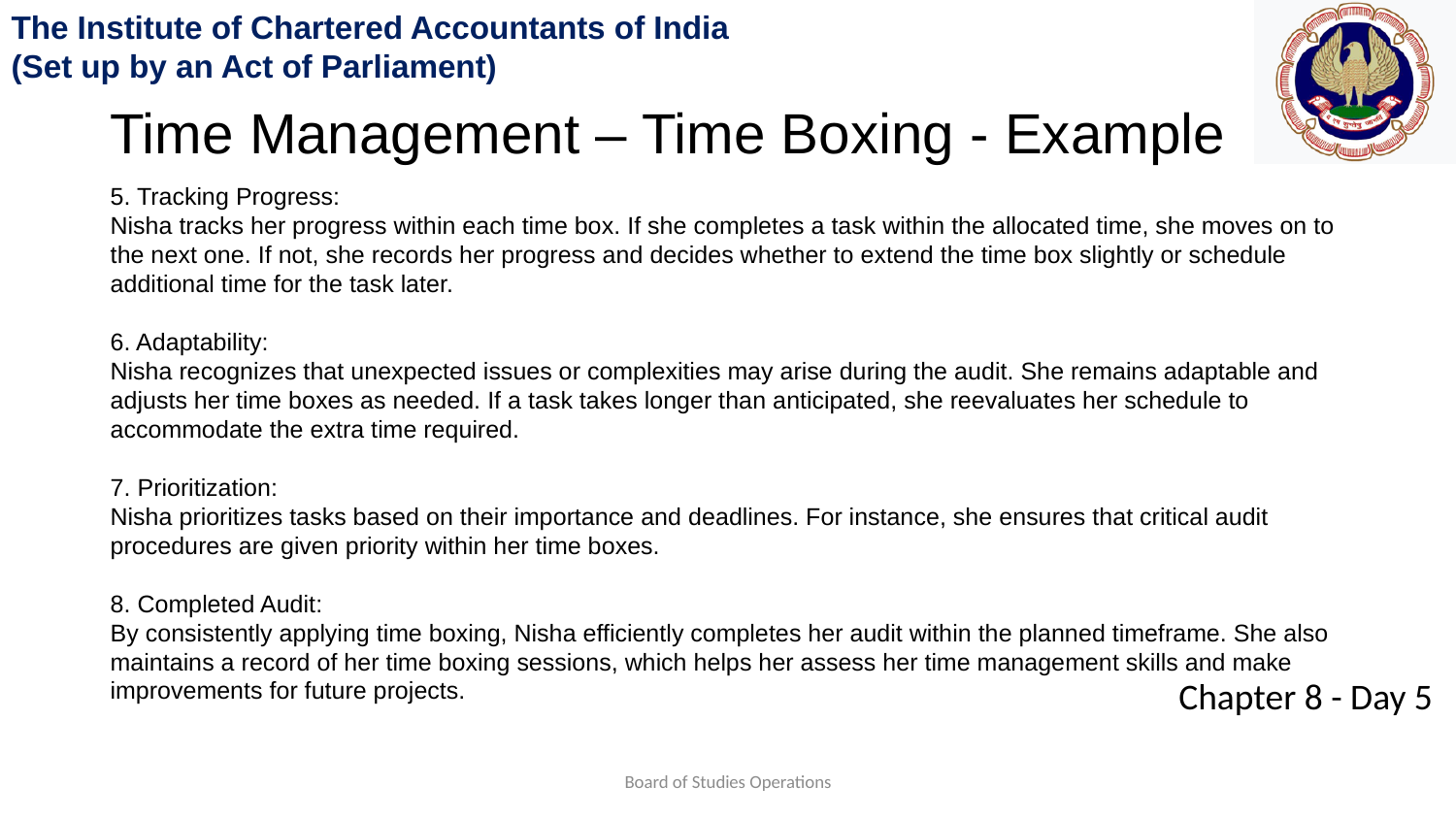

Time Management – Time Boxing - Example
5. Tracking Progress:
Nisha tracks her progress within each time box. If she completes a task within the allocated time, she moves on to the next one. If not, she records her progress and decides whether to extend the time box slightly or schedule additional time for the task later.

6. Adaptability:
Nisha recognizes that unexpected issues or complexities may arise during the audit. She remains adaptable and adjusts her time boxes as needed. If a task takes longer than anticipated, she reevaluates her schedule to accommodate the extra time required.

7. Prioritization:
Nisha prioritizes tasks based on their importance and deadlines. For instance, she ensures that critical audit procedures are given priority within her time boxes.

8. Completed Audit:
By consistently applying time boxing, Nisha efficiently completes her audit within the planned timeframe. She also maintains a record of her time boxing sessions, which helps her assess her time management skills and make improvements for future projects.

Board of Studies Operations